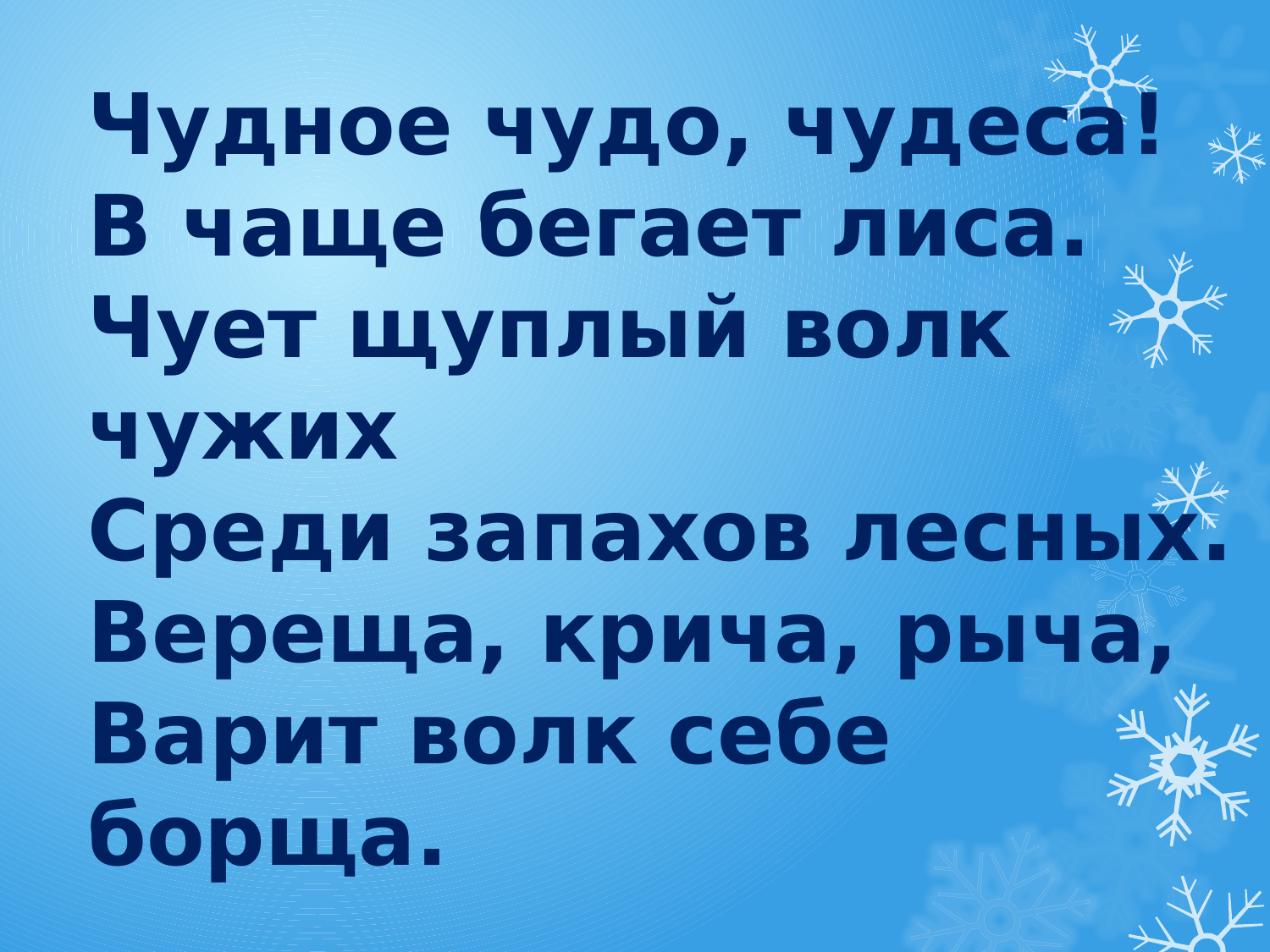

# Чудное чудо, чудеса! В чаще бегает лиса. Чует щуплый волк чужих Среди запахов лесных. Вереща, крича, рыча, Варит волк себе борща.